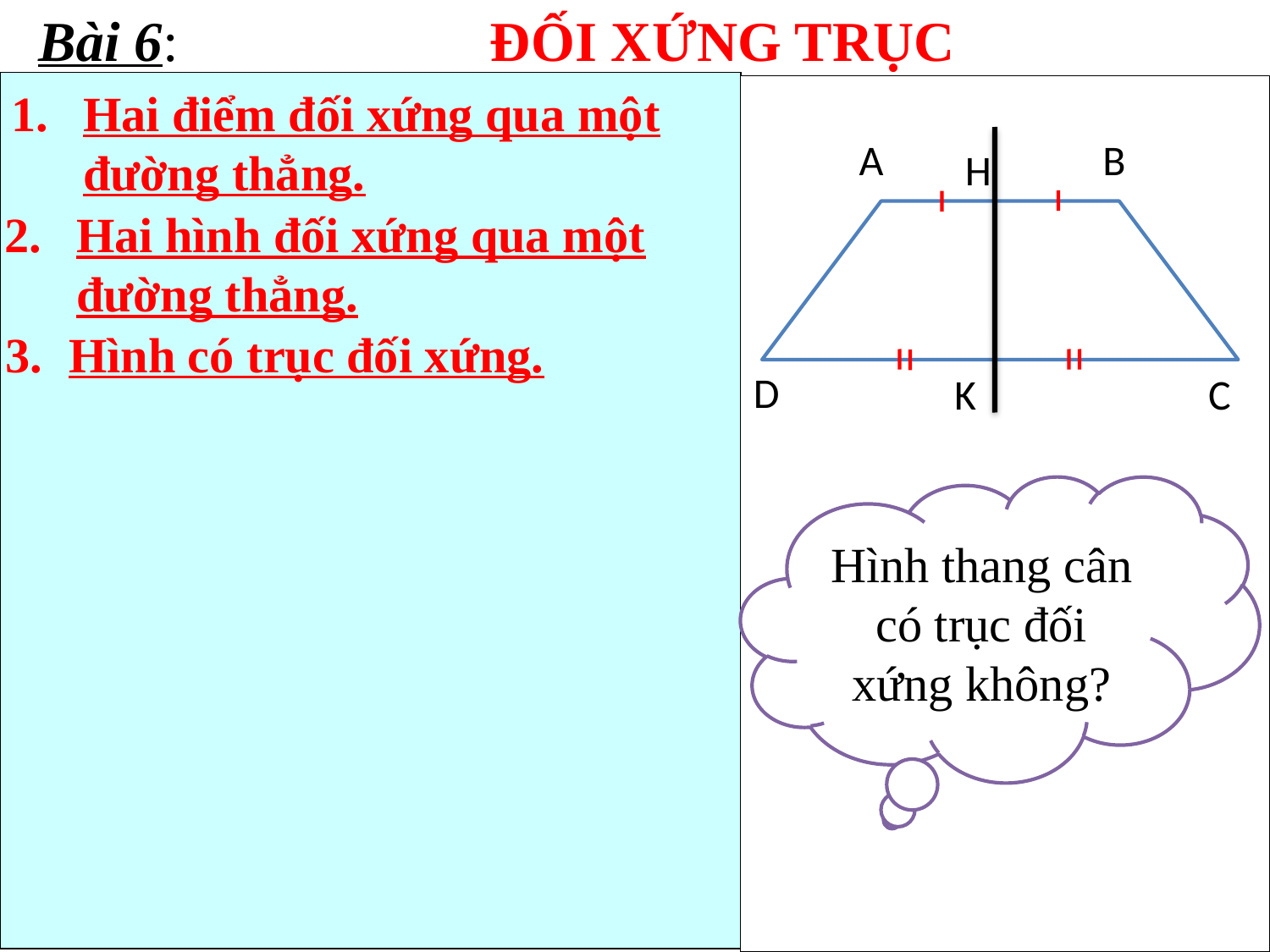

Bài 6:                      ĐỐI XỨNG TRỤC

Hai điểm đối xứng qua một đường thẳng.

A

B
H

Hai hình đối xứng qua một đường thẳng.

Hình có trục đối xứng.

D
K
C
Hình thang cân có trục đối xứng không?